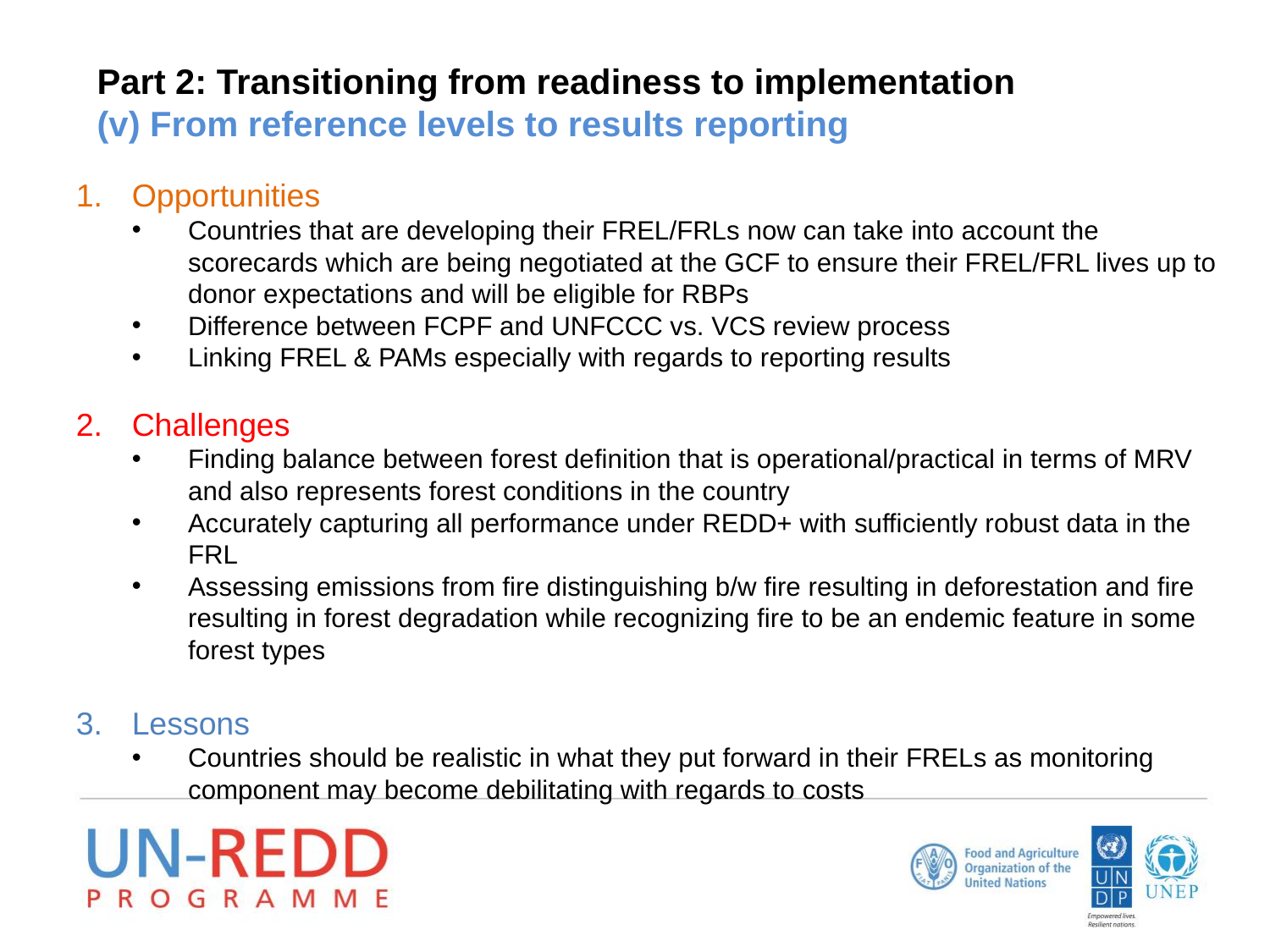

Part 2: Transitioning from readiness to implementation
(v) From reference levels to results reporting
Opportunities
Countries that are developing their FREL/FRLs now can take into account the scorecards which are being negotiated at the GCF to ensure their FREL/FRL lives up to donor expectations and will be eligible for RBPs
Difference between FCPF and UNFCCC vs. VCS review process
Linking FREL & PAMs especially with regards to reporting results

Challenges
Finding balance between forest definition that is operational/practical in terms of MRV and also represents forest conditions in the country
Accurately capturing all performance under REDD+ with sufficiently robust data in the FRL
Assessing emissions from fire distinguishing b/w fire resulting in deforestation and fire resulting in forest degradation while recognizing fire to be an endemic feature in some forest types

Lessons
Countries should be realistic in what they put forward in their FRELs as monitoring component may become debilitating with regards to costs